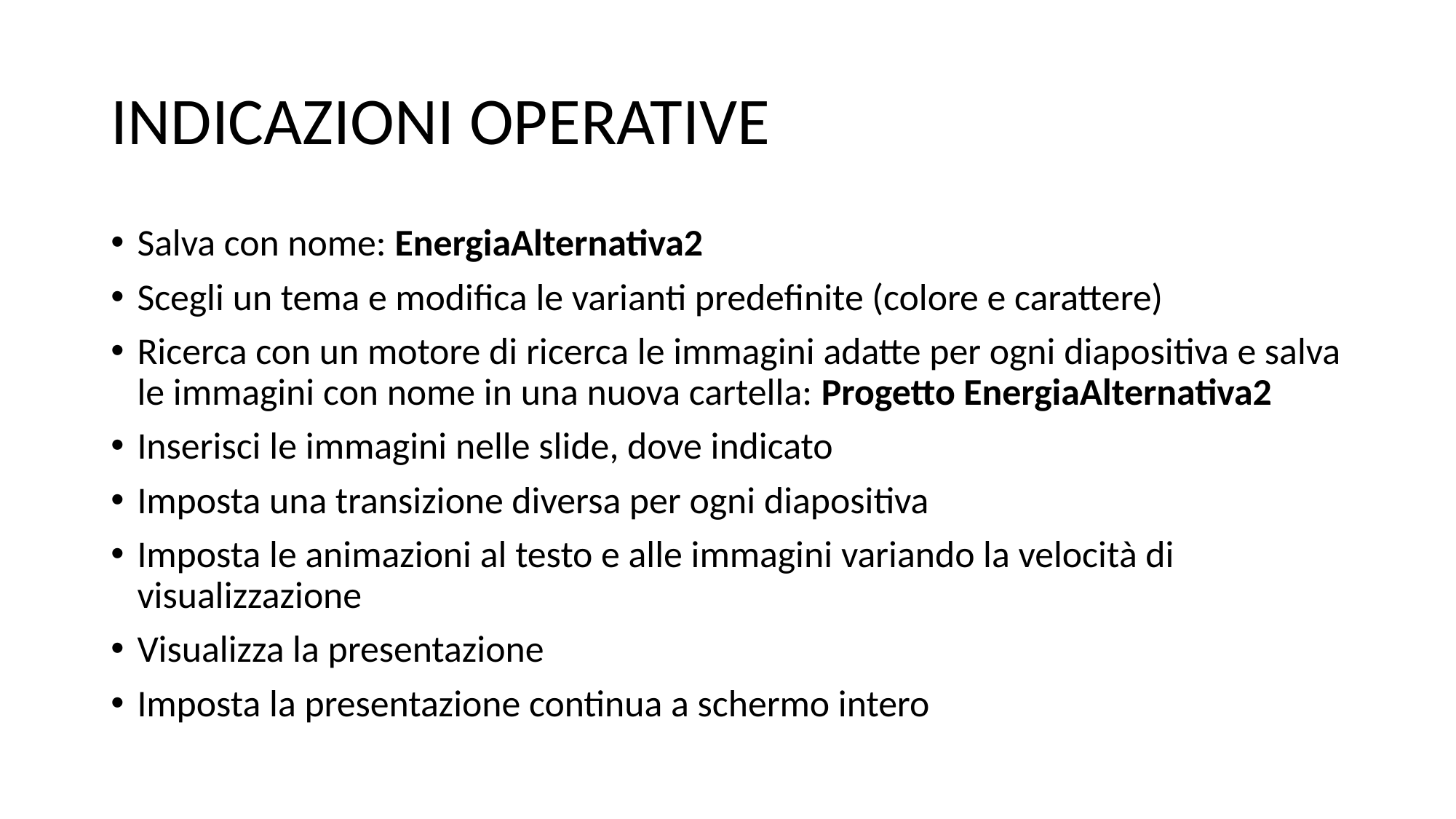

# INDICAZIONI OPERATIVE
Salva con nome: EnergiaAlternativa2
Scegli un tema e modifica le varianti predefinite (colore e carattere)
Ricerca con un motore di ricerca le immagini adatte per ogni diapositiva e salva le immagini con nome in una nuova cartella: Progetto EnergiaAlternativa2
Inserisci le immagini nelle slide, dove indicato
Imposta una transizione diversa per ogni diapositiva
Imposta le animazioni al testo e alle immagini variando la velocità di visualizzazione
Visualizza la presentazione
Imposta la presentazione continua a schermo intero